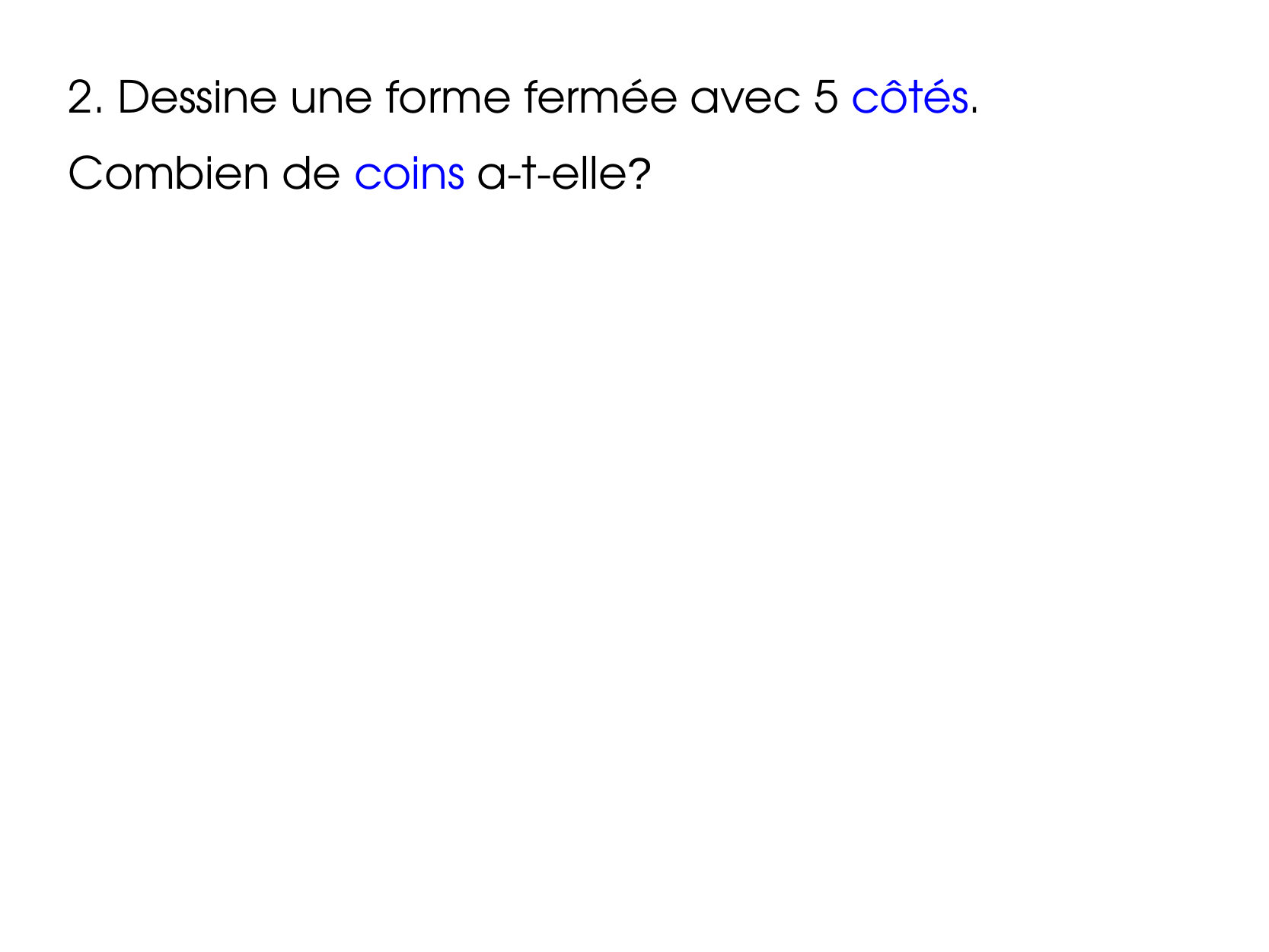

2. Dessine une forme fermée avec 5 côtés.
Combien de coins a-t-elle?